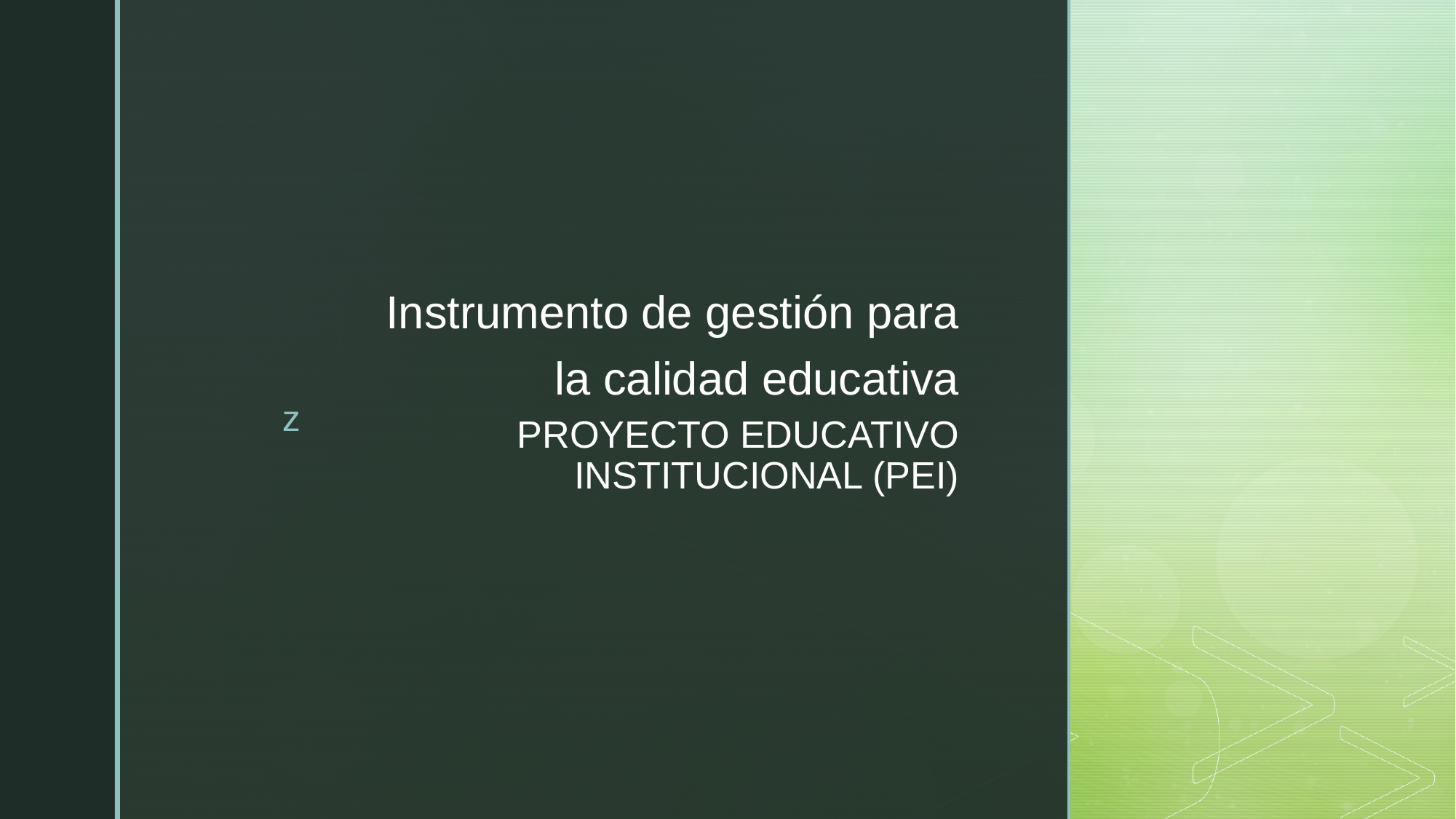

Instrumento de gestión para la calidad educativa
# PROYECTO EDUCATIVO INSTITUCIONAL (PEI)